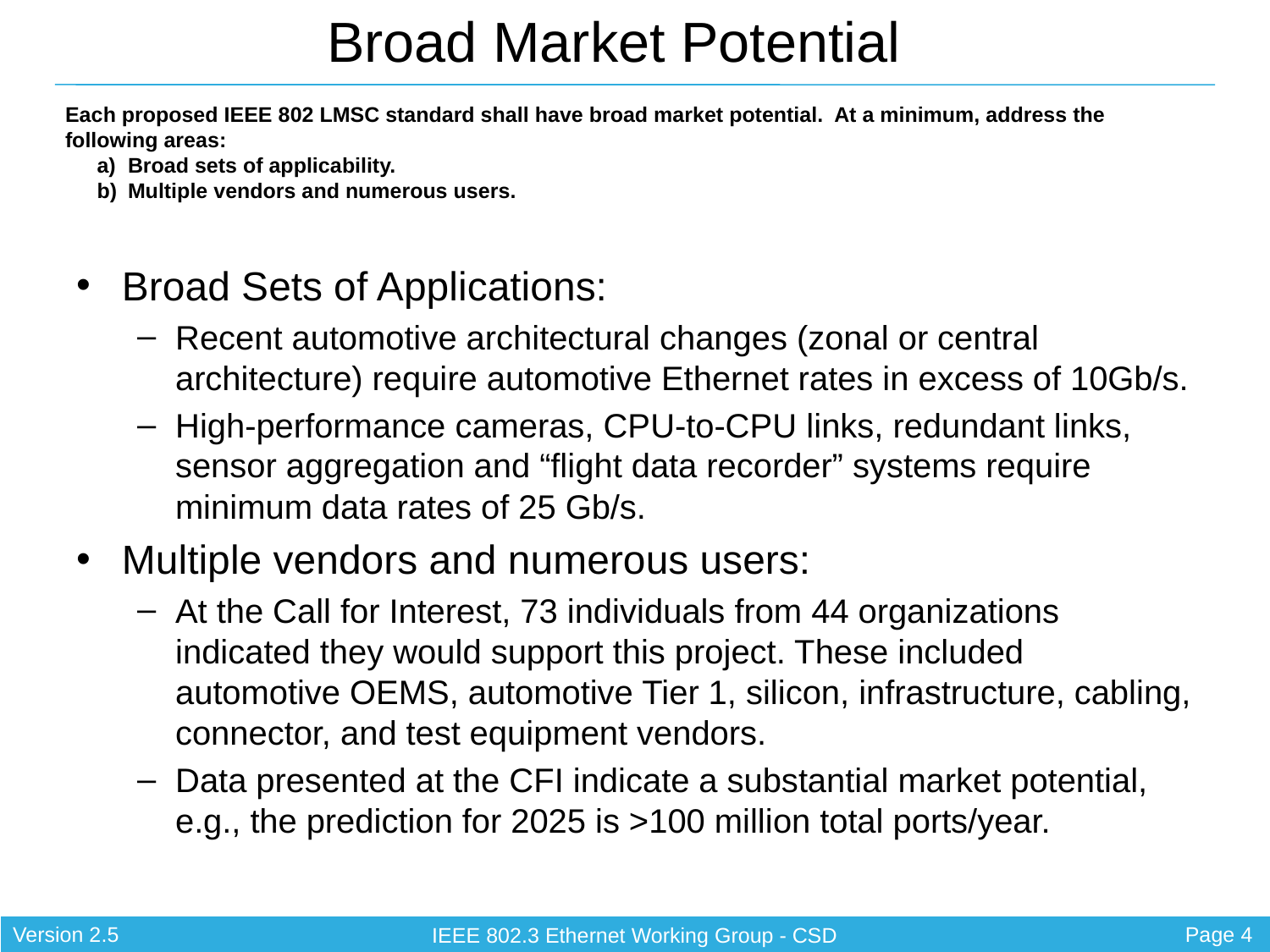

Broad Sets of Applications:
Recent automotive architectural changes (zonal or central architecture) require automotive Ethernet rates in excess of 10Gb/s.
High-performance cameras, CPU-to-CPU links, redundant links, sensor aggregation and “flight data recorder” systems require minimum data rates of 25 Gb/s.
Multiple vendors and numerous users:
At the Call for Interest, 73 individuals from 44 organizations indicated they would support this project. These included automotive OEMS, automotive Tier 1, silicon, infrastructure, cabling, connector, and test equipment vendors.
Data presented at the CFI indicate a substantial market potential, e.g., the prediction for 2025 is >100 million total ports/year.